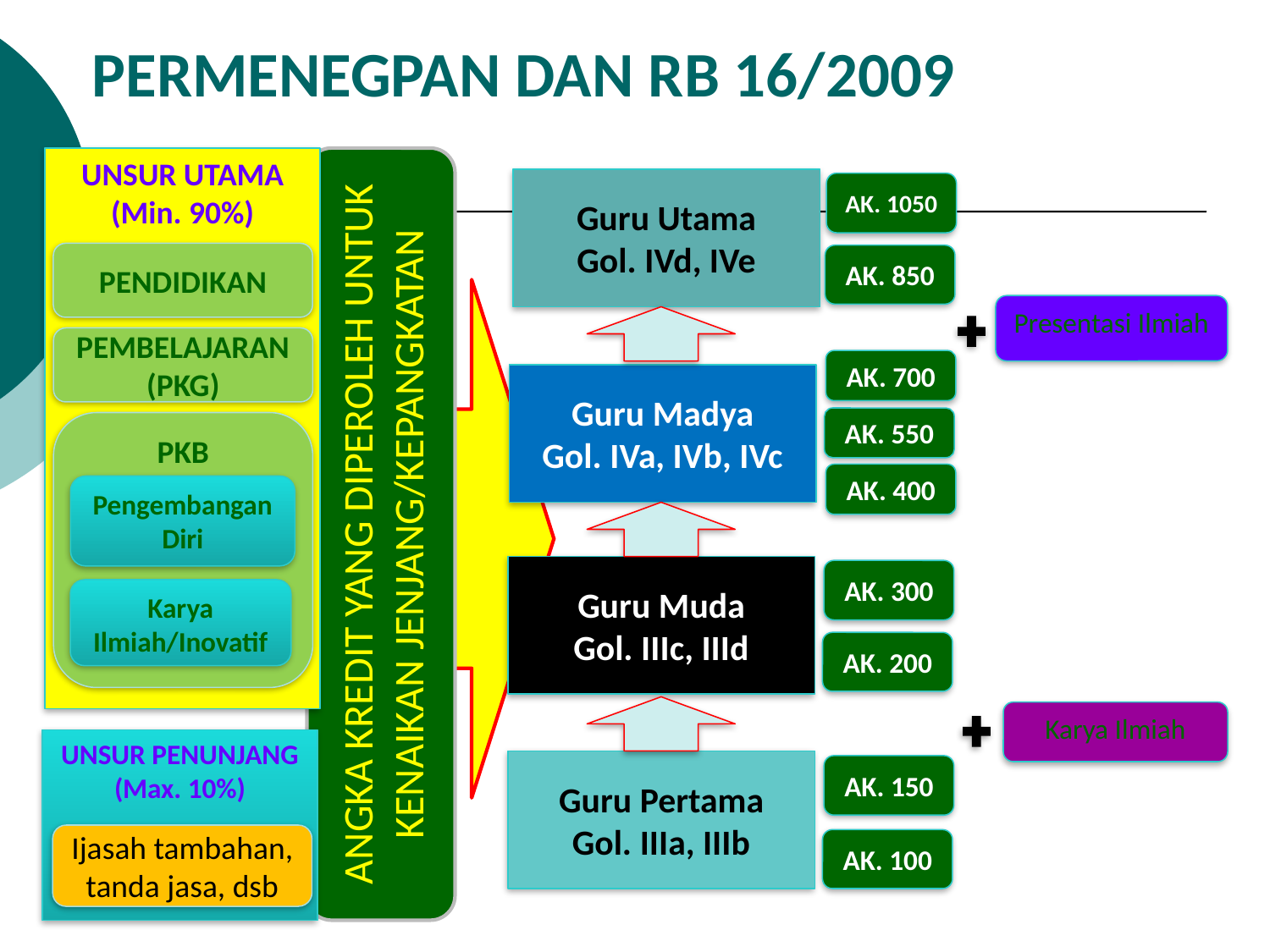

# PERMENEGPAN DAN RB 16/2009
UNSUR UTAMA
(Min. 90%)
ANGKA KREDIT YANG DIPEROLEH UNTUK KENAIKAN JENJANG/KEPANGKATAN
Guru Utama
Gol. IVd, IVe
AK. 1050
PENDIDIKAN
AK. 850

Presentasi Ilmiah

PEMBELAJARAN (PKG)
AK. 700
Guru Madya
Gol. IVa, IVb, IVc
AK. 550
PKB
AK. 400
Pengembangan Diri

Guru Muda
Gol. IIIc, IIId
AK. 300
Karya Ilmiah/Inovatif
AK. 200

Karya Ilmiah

UNSUR PENUNJANG
(Max. 10%)
Guru Pertama
Gol. IIIa, IIIb
AK. 150
Ijasah tambahan, tanda jasa, dsb
AK. 100